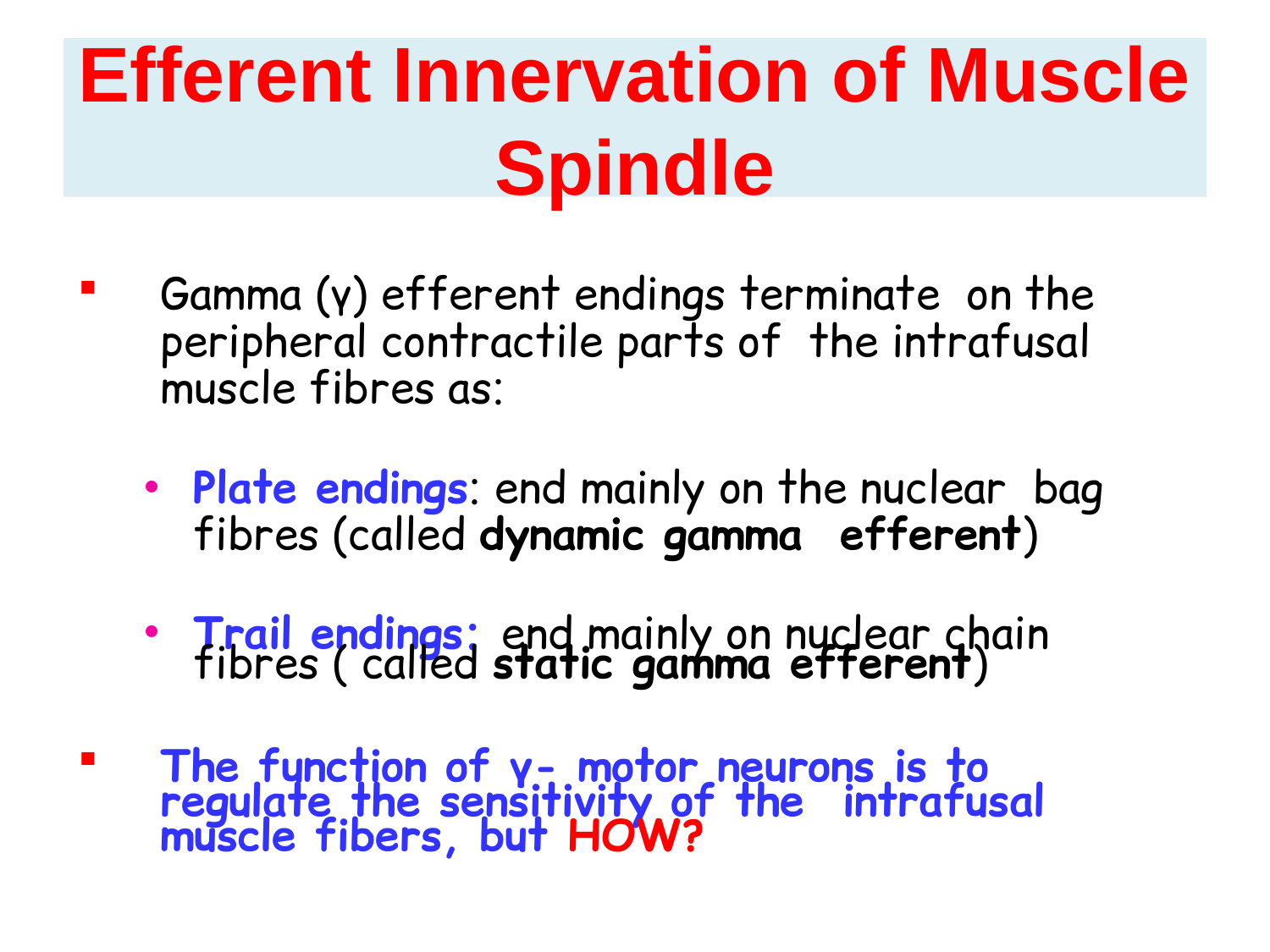

# Efferent Innervation of Muscle Spindle

Gamma (γ) efferent endings terminate  on the peripheral contractile parts of  the intrafusal muscle fibres as:

Plate endings: end mainly on the nuclear  bag fibres (called dynamic gamma  efferent)

Trail endings: end mainly on nuclear chain  fibres ( called static gamma efferent)

The function of γ- motor neurons is to  regulate the sensitivity of the  intrafusal muscle fibers, but HOW?